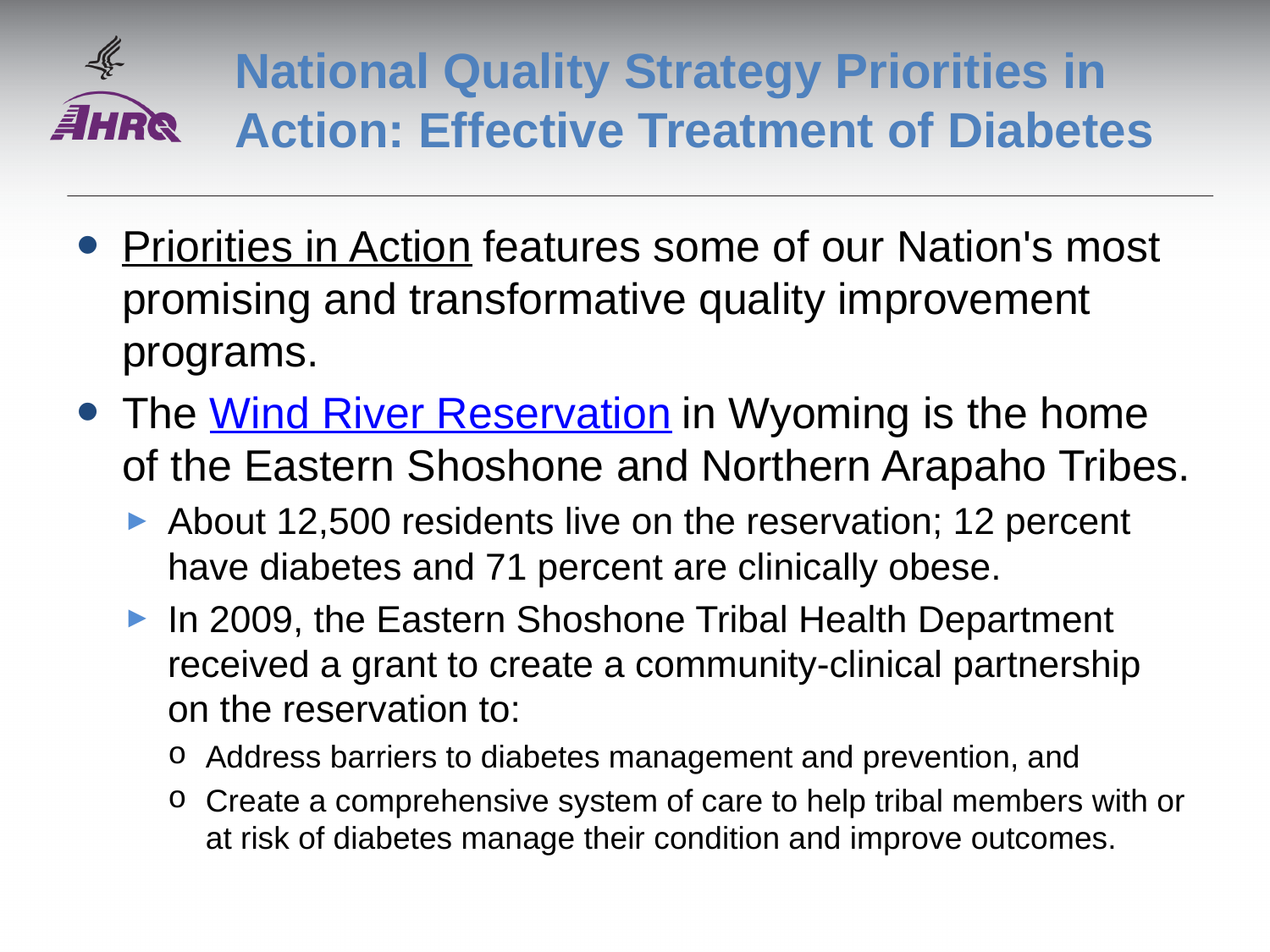

# National Quality Strategy Priorities in Action: Effective Treatment of Diabetes
Priorities in Action features some of our Nation's most promising and transformative quality improvement programs.
The Wind River Reservation in Wyoming is the home of the Eastern Shoshone and Northern Arapaho Tribes.
About 12,500 residents live on the reservation; 12 percent have diabetes and 71 percent are clinically obese.
In 2009, the Eastern Shoshone Tribal Health Department received a grant to create a community-clinical partnership on the reservation to:
Address barriers to diabetes management and prevention, and
Create a comprehensive system of care to help tribal members with or at risk of diabetes manage their condition and improve outcomes.